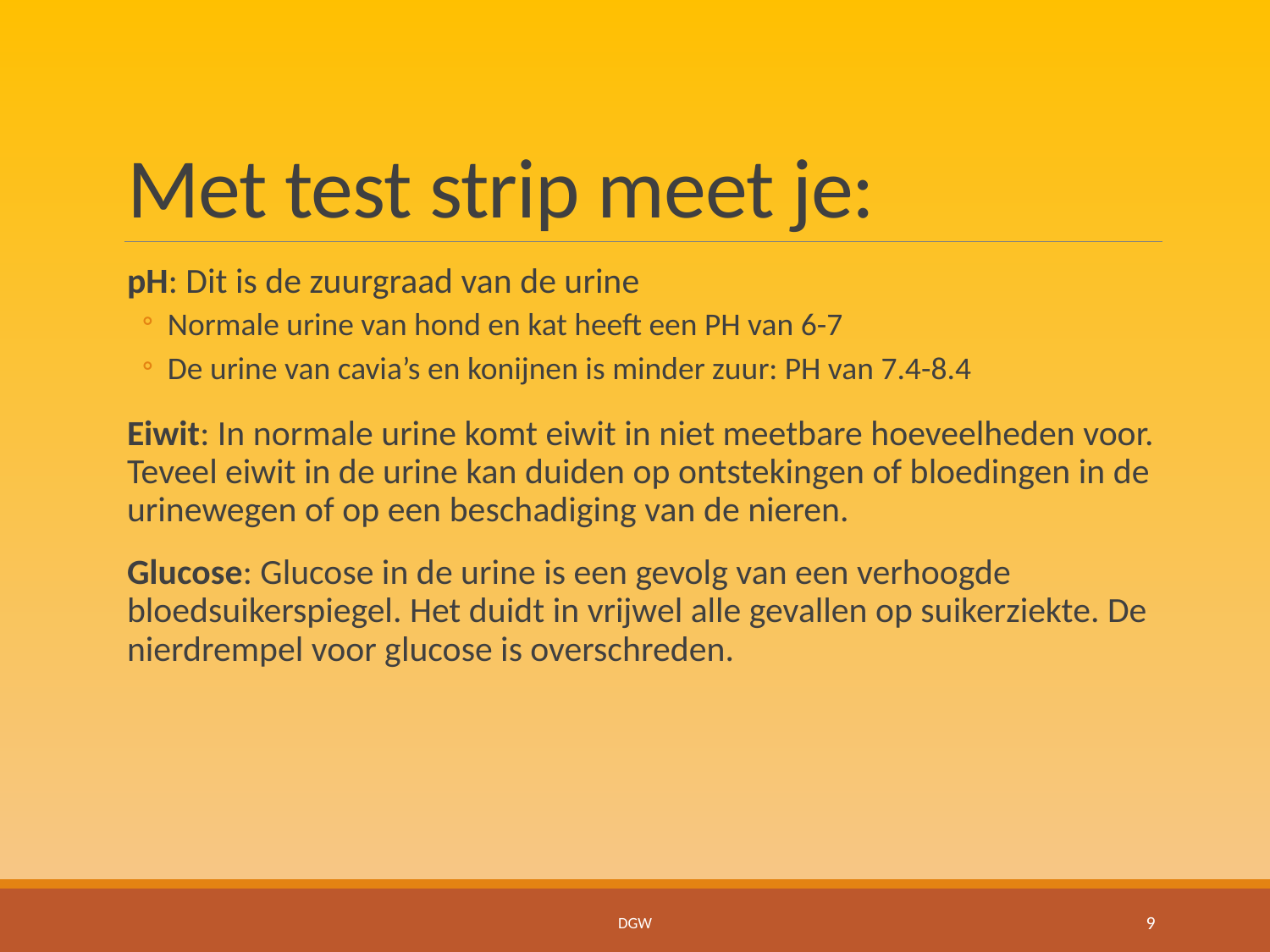

# Met test strip meet je:
pH: Dit is de zuurgraad van de urine
Normale urine van hond en kat heeft een PH van 6-7
De urine van cavia’s en konijnen is minder zuur: PH van 7.4-8.4
Eiwit: In normale urine komt eiwit in niet meetbare hoeveelheden voor. Teveel eiwit in de urine kan duiden op ontstekingen of bloedingen in de urinewegen of op een beschadiging van de nieren.
Glucose: Glucose in de urine is een gevolg van een verhoogde bloedsuikerspiegel. Het duidt in vrijwel alle gevallen op suikerziekte. De nierdrempel voor glucose is overschreden.
DGW
9